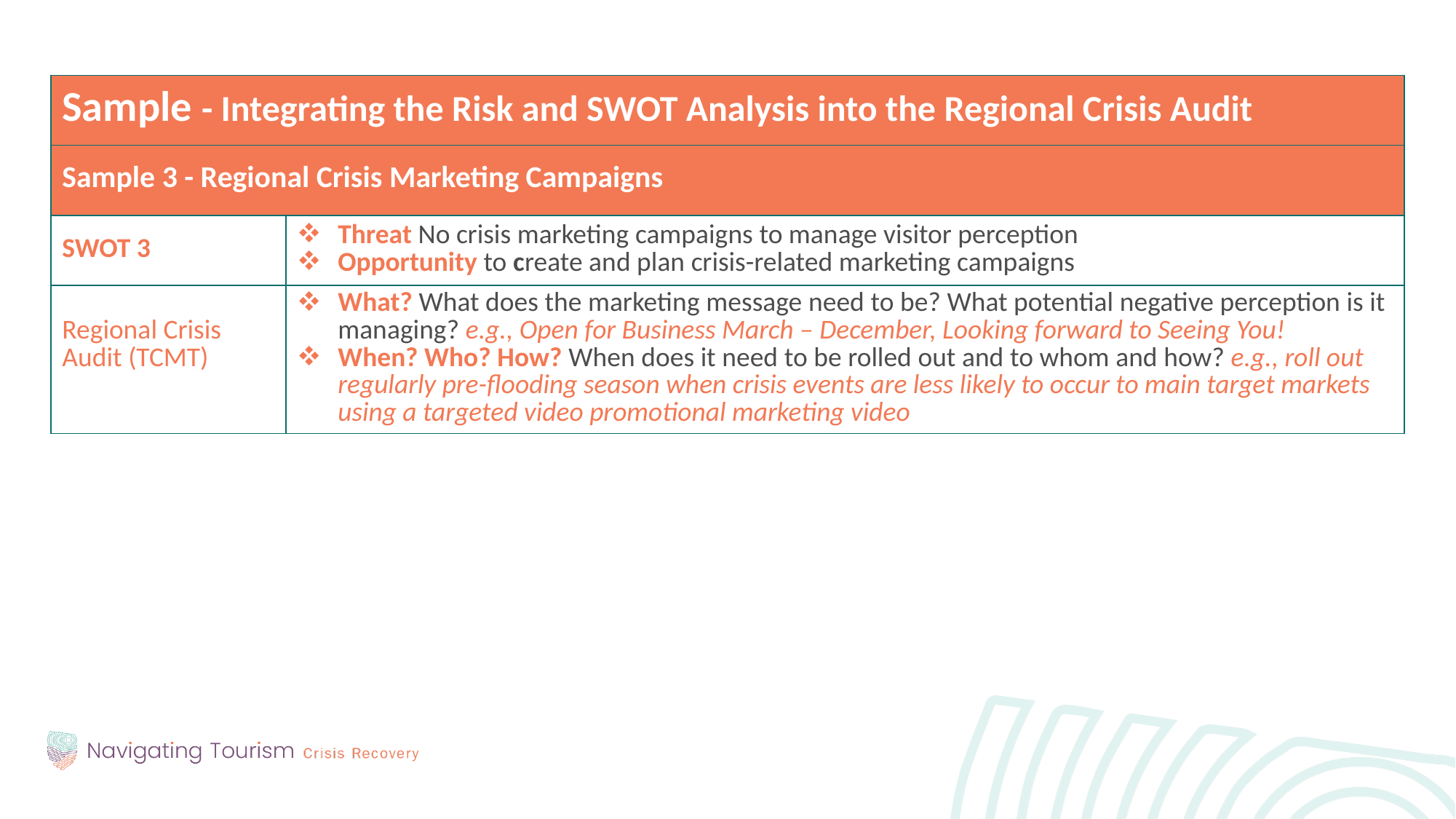

| Sample - Integrating the Risk and SWOT Analysis into the Regional Crisis Audit |  |
| --- | --- |
| Sample 3 - Regional Crisis Marketing Campaigns |  |
| SWOT 3 | Threat No crisis marketing campaigns to manage visitor perception Opportunity to create and plan crisis-related marketing campaigns |
| Regional Crisis Audit (TCMT) | What? What does the marketing message need to be? What potential negative perception is it managing? e.g., Open for Business March – December, Looking forward to Seeing You! When? Who? How? When does it need to be rolled out and to whom and how? e.g., roll out regularly pre-flooding season when crisis events are less likely to occur to main target markets using a targeted video promotional marketing video |